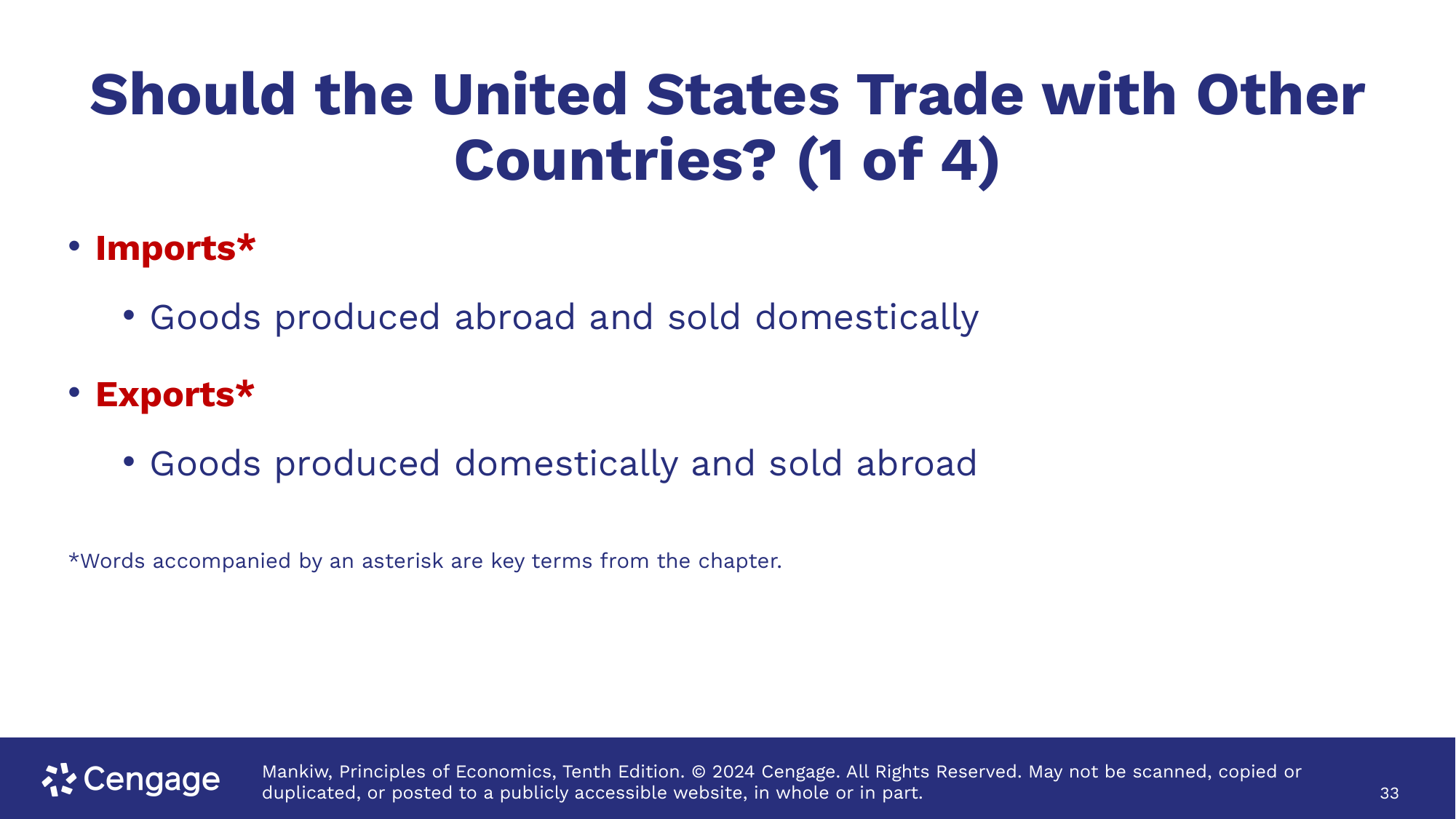

# Should the United States Trade with Other Countries? (1 of 4)
Imports*
Goods produced abroad and sold domestically
Exports*
Goods produced domestically and sold abroad
*Words accompanied by an asterisk are key terms from the chapter.